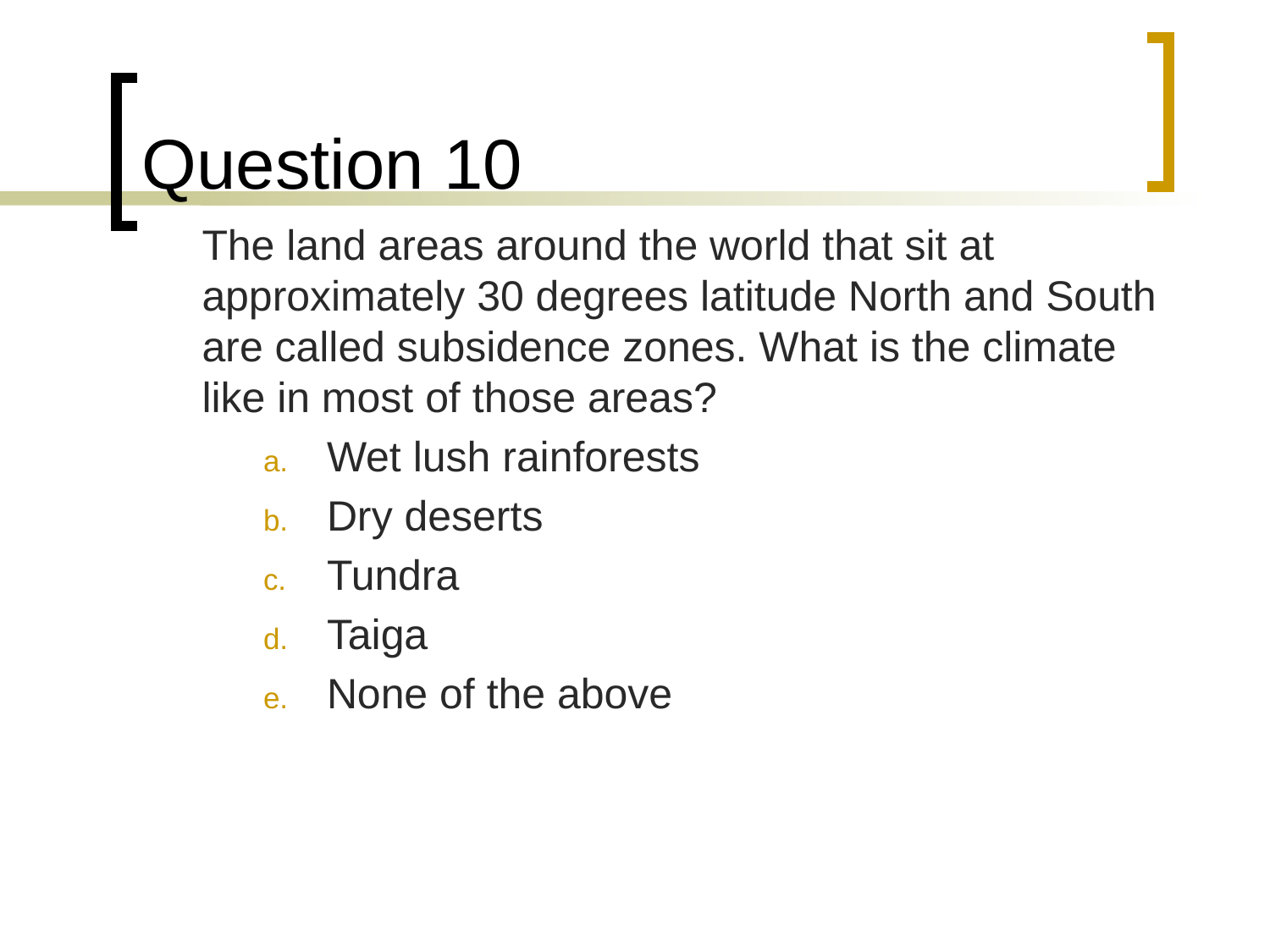

# Question 10
	The land areas around the world that sit at approximately 30 degrees latitude North and South are called subsidence zones. What is the climate like in most of those areas?
Wet lush rainforests
Dry deserts
Tundra
Taiga
None of the above